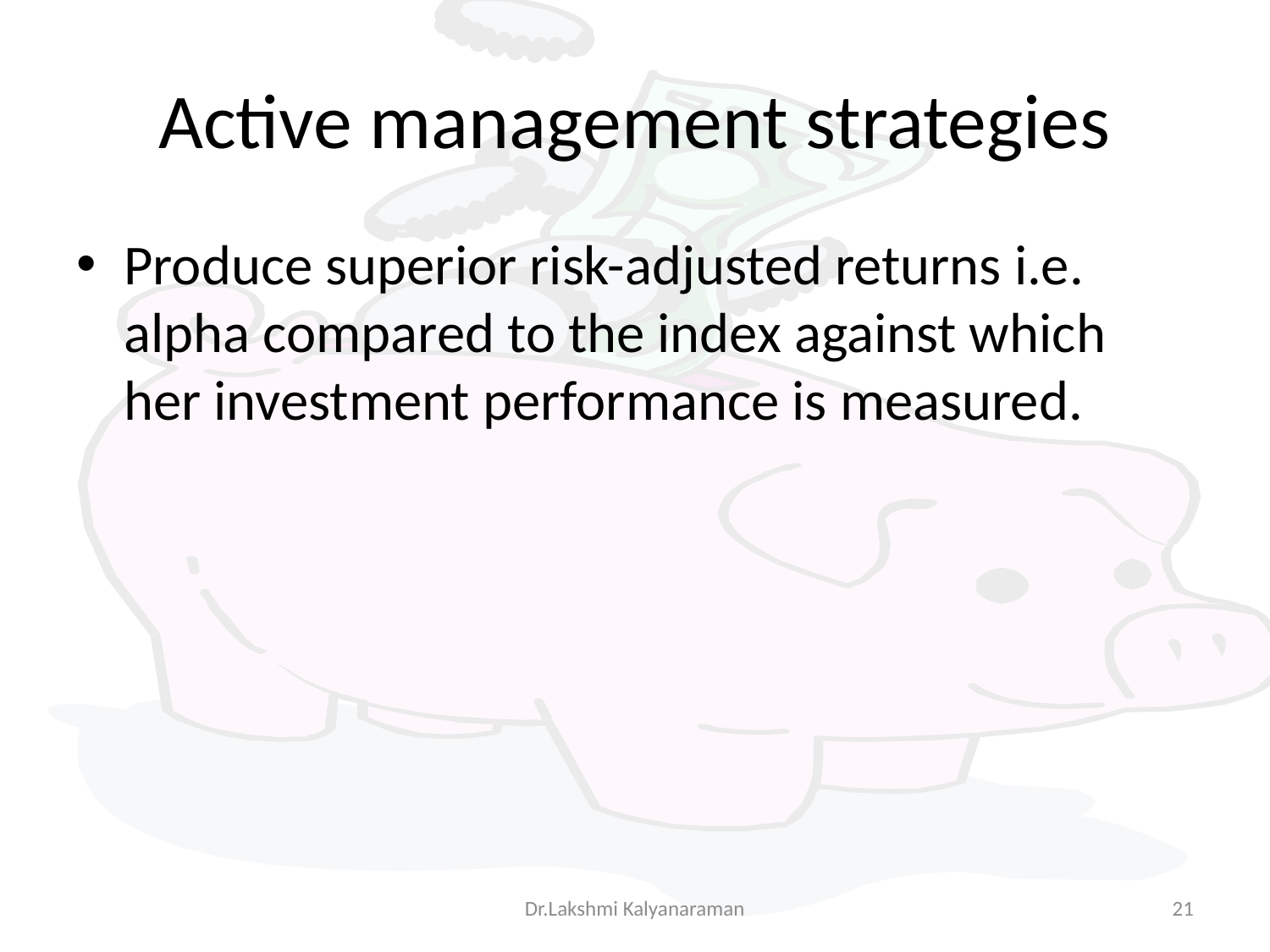

# Active management strategies
Produce superior risk-adjusted returns i.e. alpha compared to the index against which her investment performance is measured.
Dr.Lakshmi Kalyanaraman
21